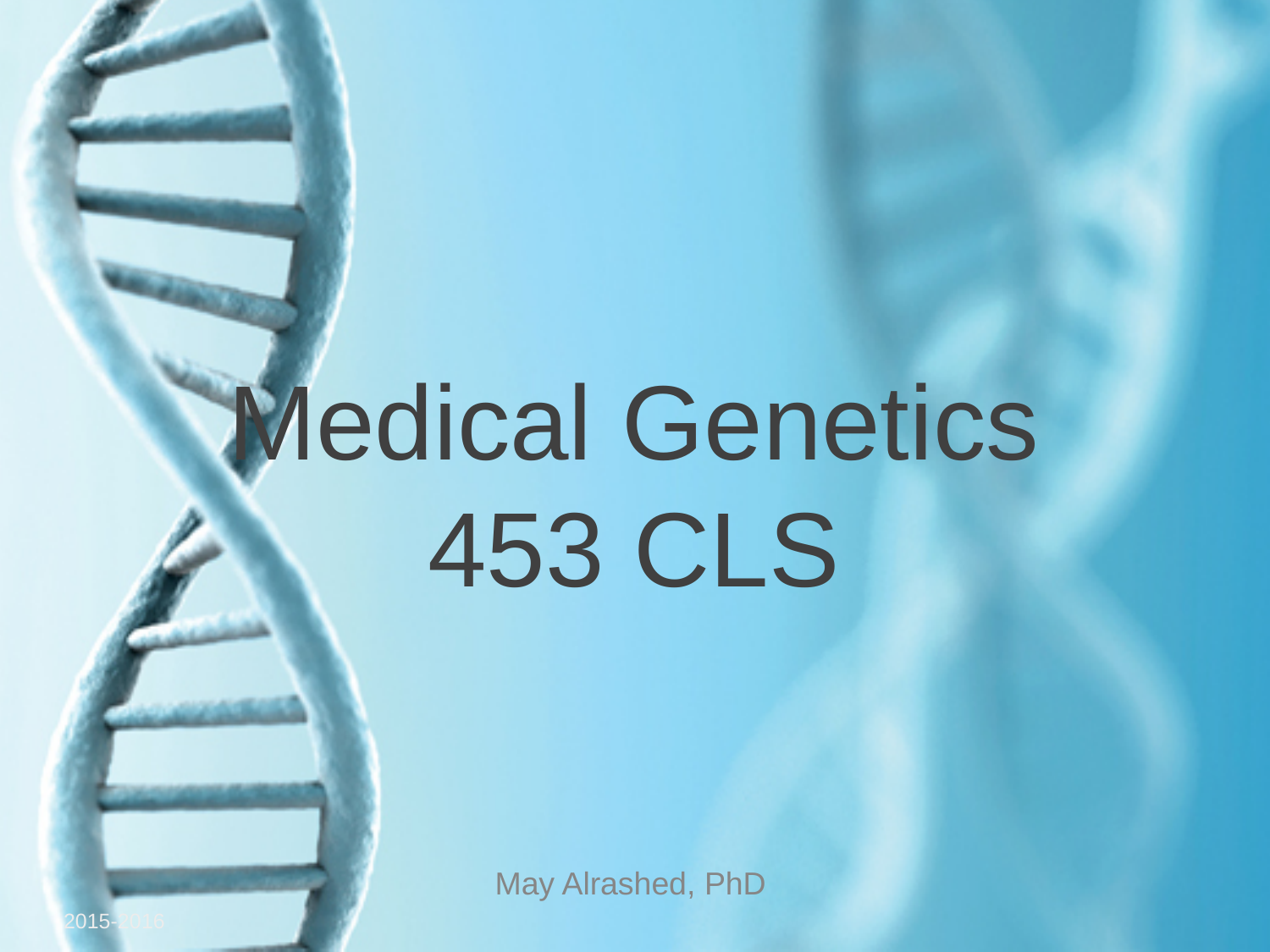

# Medical Genetics 453 CLS
May Alrashed, PhD
2015-2016